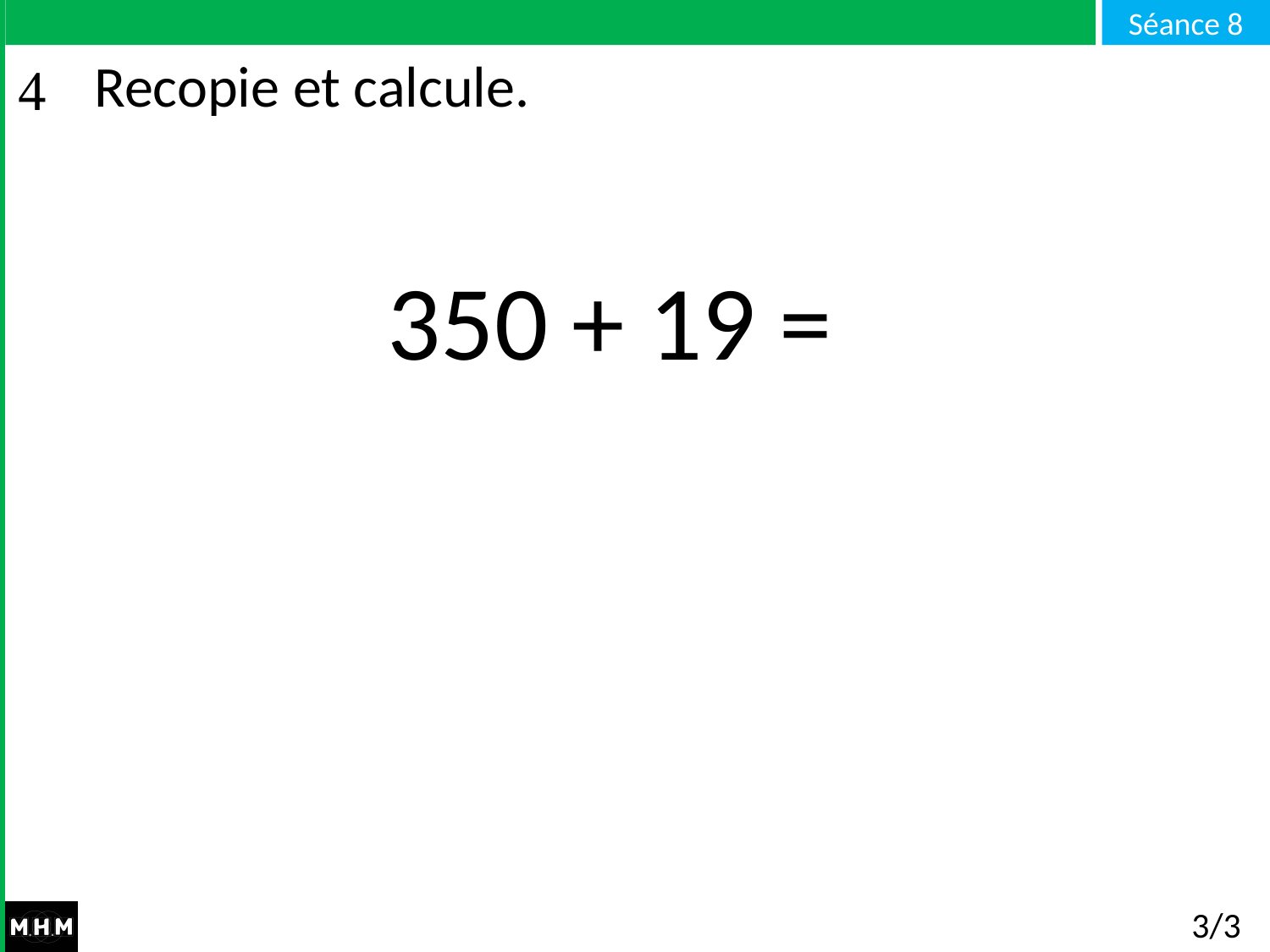

# Recopie et calcule.
350 + 19 =
3/3